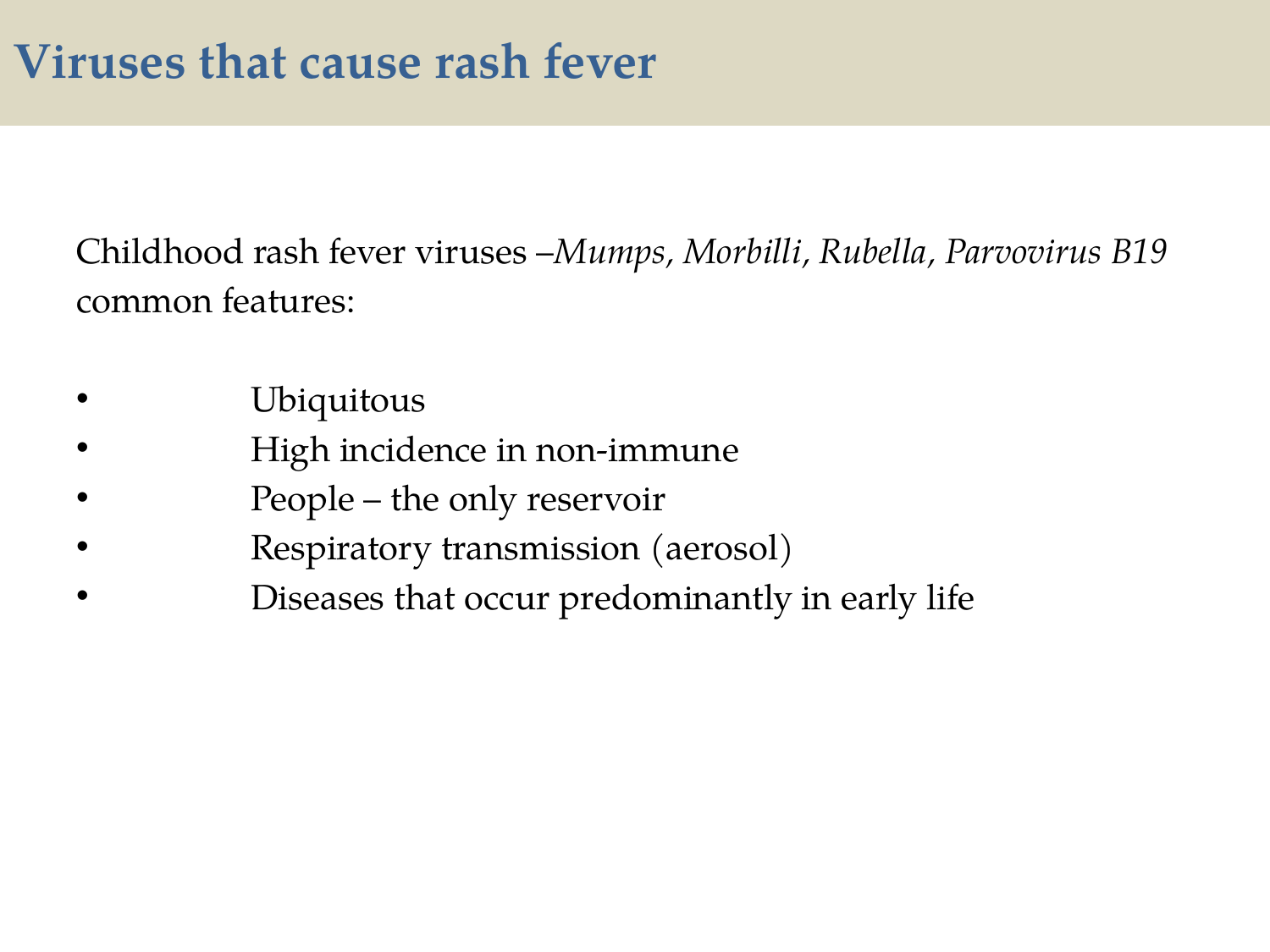

# Viruses that cause rash fever
Childhood rash fever viruses –Mumps, Morbilli, Rubella, Parvovirus B19
common features:

	Ubiquitous
	High incidence in non-immune
	People – the only reservoir
	Respiratory transmission (aerosol)
	Diseases that occur predominantly in early life